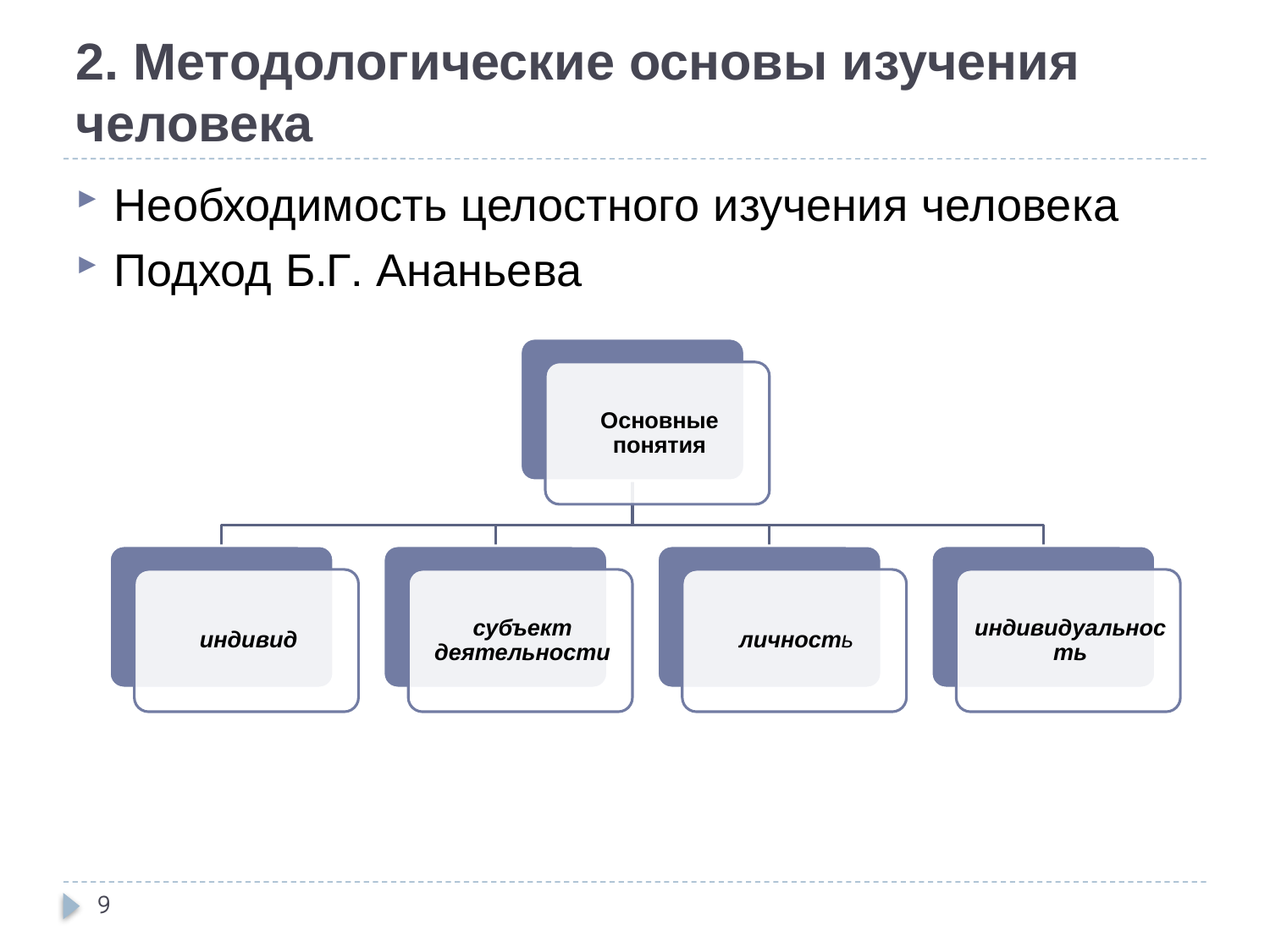

# 2. Методологические основы изучения человека
Необходимость целостного изучения человека
Подход Б.Г. Ананьева

Основные понятия
индивид
субъект деятельности
личность
индивидуальность
9